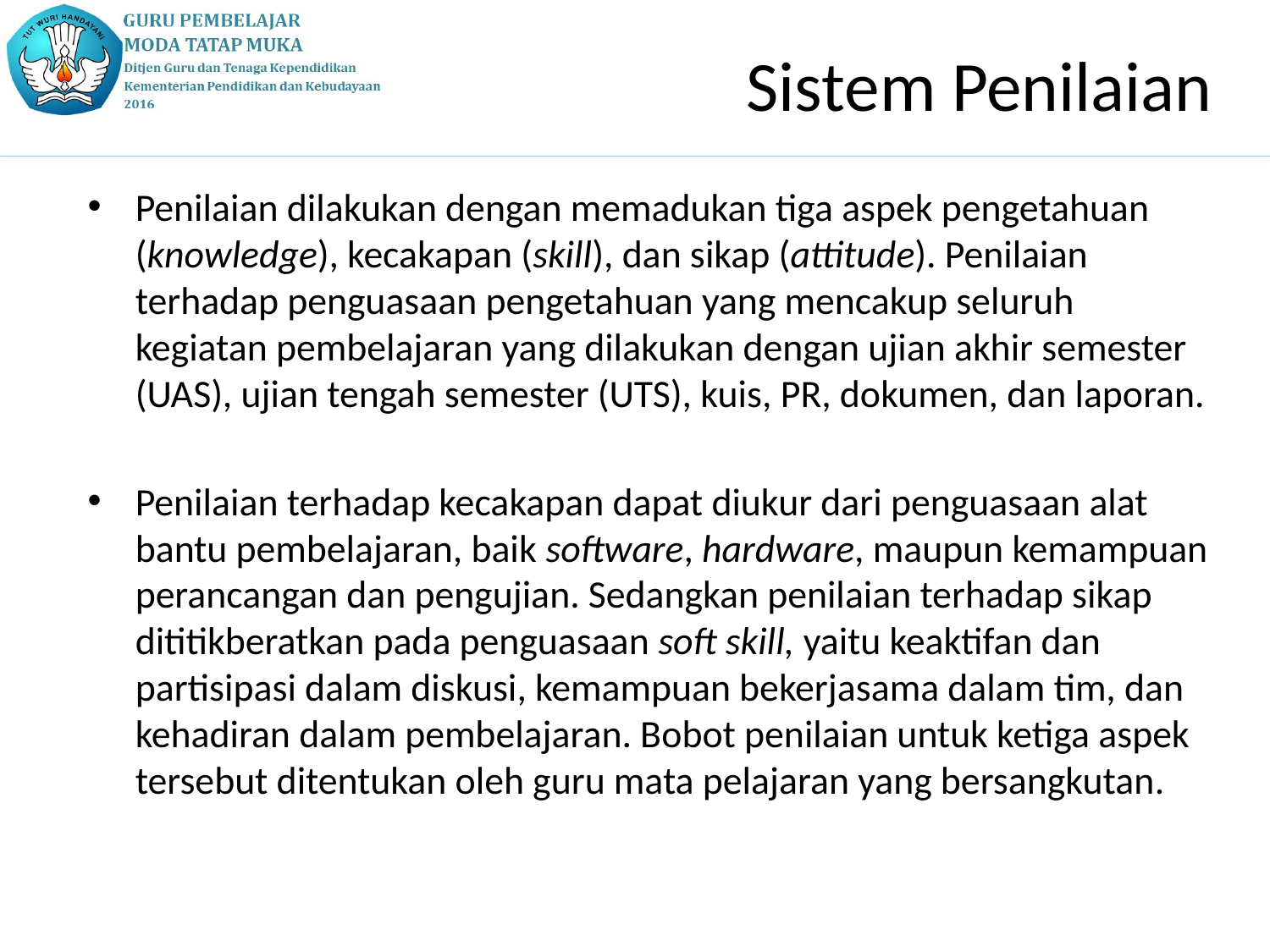

# Sistem Penilaian
Penilaian dilakukan dengan memadukan tiga aspek pengetahuan (knowledge), kecakapan (skill), dan sikap (attitude). Penilaian terhadap penguasaan pengetahuan yang mencakup seluruh kegiatan pembelajaran yang dilakukan dengan ujian akhir semester (UAS), ujian tengah semester (UTS), kuis, PR, dokumen, dan laporan.

Penilaian terhadap kecakapan dapat diukur dari penguasaan alat bantu pembelajaran, baik software, hardware, maupun kemampuan perancangan dan pengujian. Sedangkan penilaian terhadap sikap dititikberatkan pada penguasaan soft skill, yaitu keaktifan dan partisipasi dalam diskusi, kemampuan bekerjasama dalam tim, dan kehadiran dalam pembelajaran. Bobot penilaian untuk ketiga aspek tersebut ditentukan oleh guru mata pelajaran yang bersangkutan.